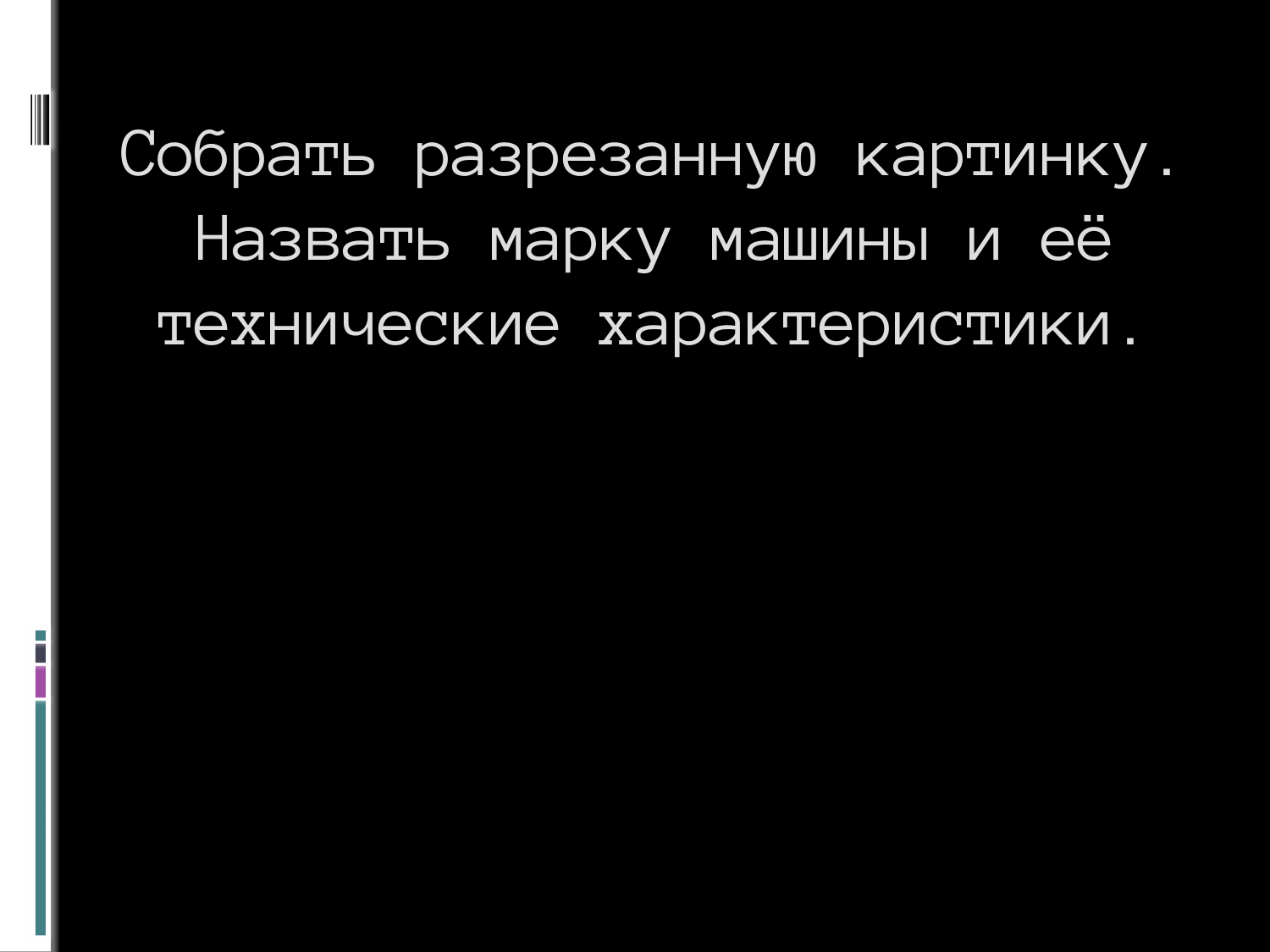

# Собрать разрезанную картинку. Назвать марку машины и её технические характеристики.